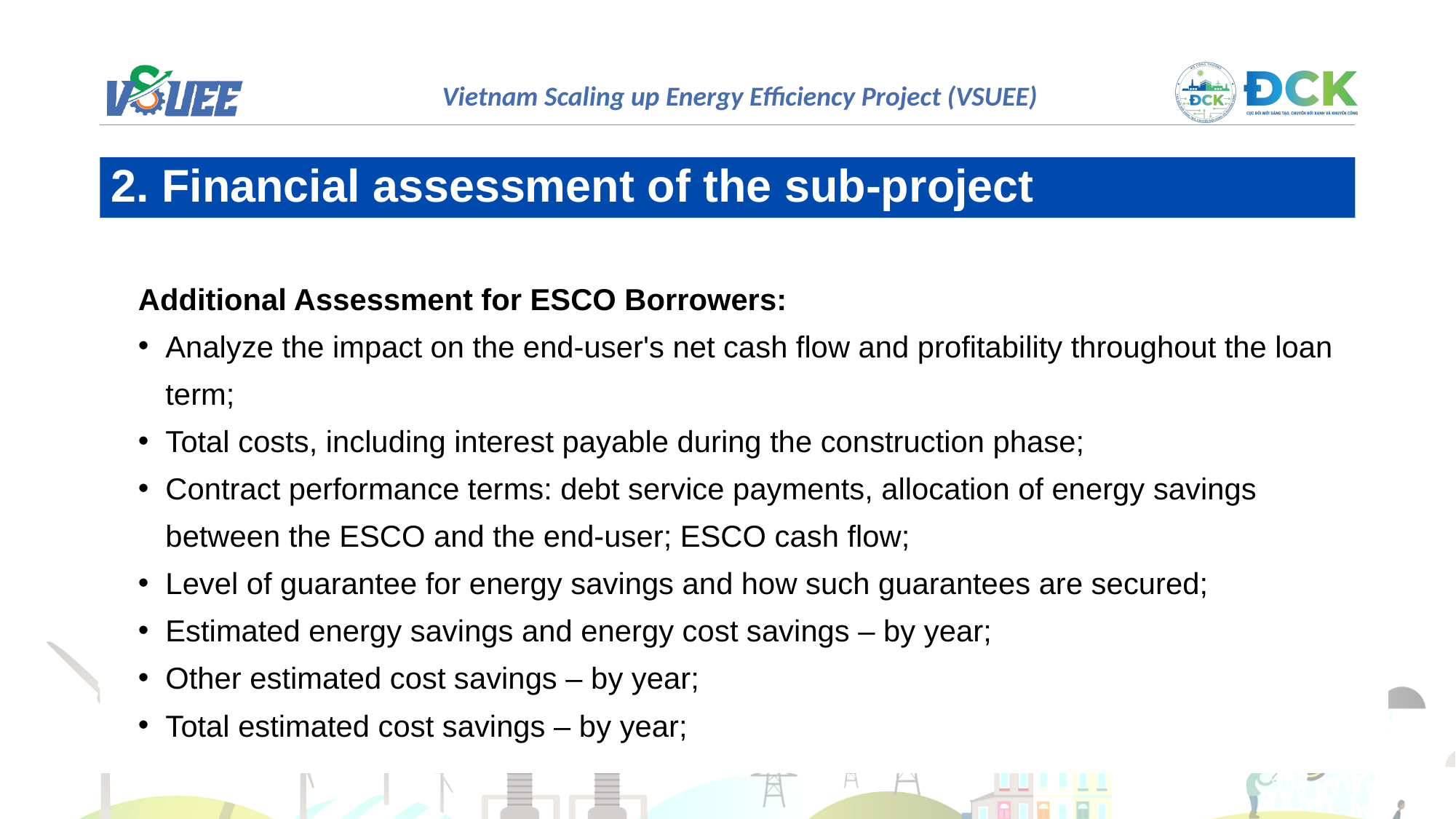

2. Financial assessment of the sub-project
Additional Assessment for ESCO Borrowers:
Analyze the impact on the end-user's net cash flow and profitability throughout the loan term;
Total costs, including interest payable during the construction phase;
Contract performance terms: debt service payments, allocation of energy savings between the ESCO and the end-user; ESCO cash flow;
Level of guarantee for energy savings and how such guarantees are secured;
Estimated energy savings and energy cost savings – by year;
Other estimated cost savings – by year;
Total estimated cost savings – by year;